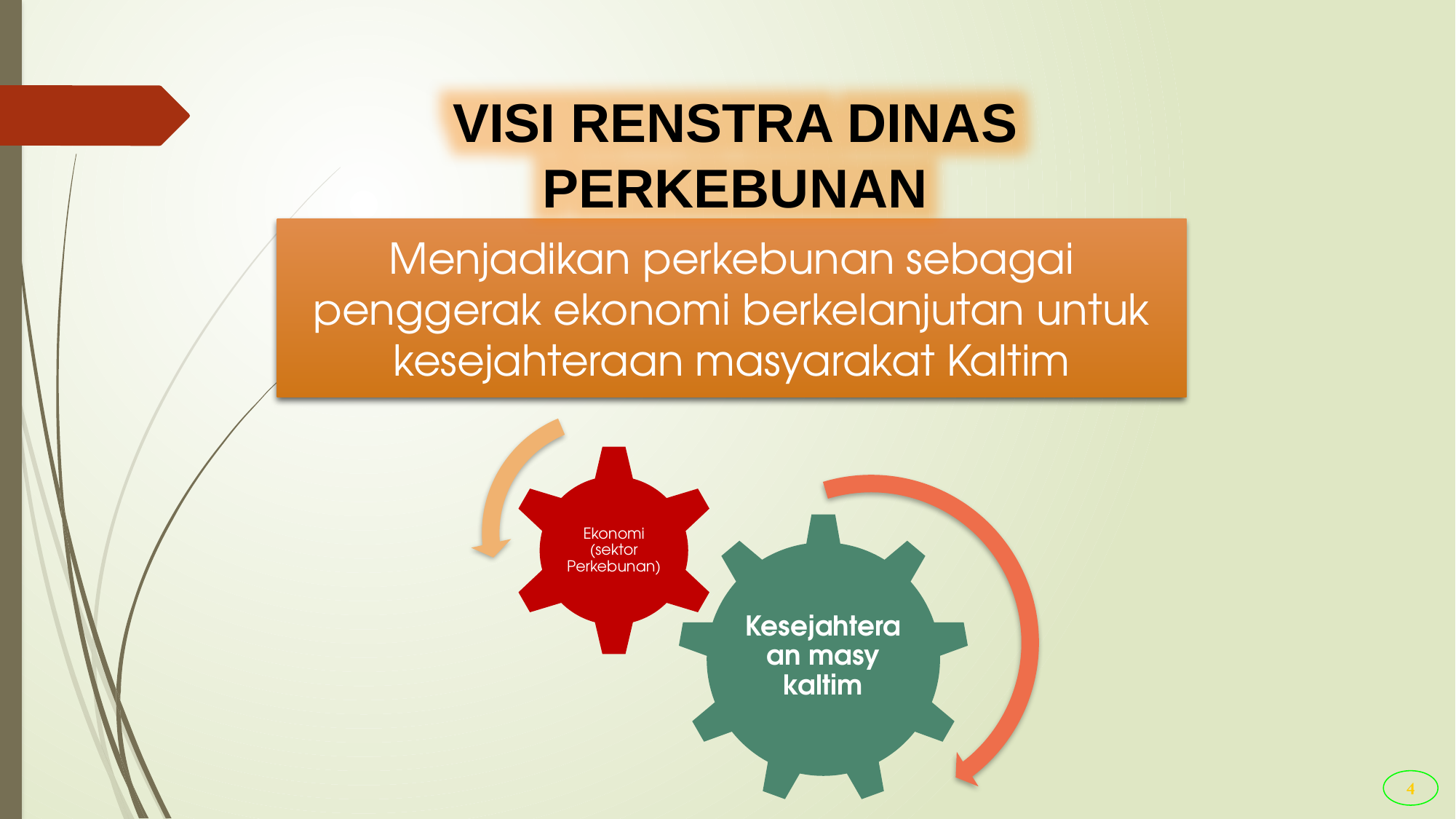

VISI RENSTRA DINAS PERKEBUNAN
Menjadikan perkebunan sebagai penggerak ekonomi berkelanjutan untuk kesejahteraan masyarakat Kaltim
Kesejahteraan masy kaltim
Ekonomi (sektor Perkebunan)